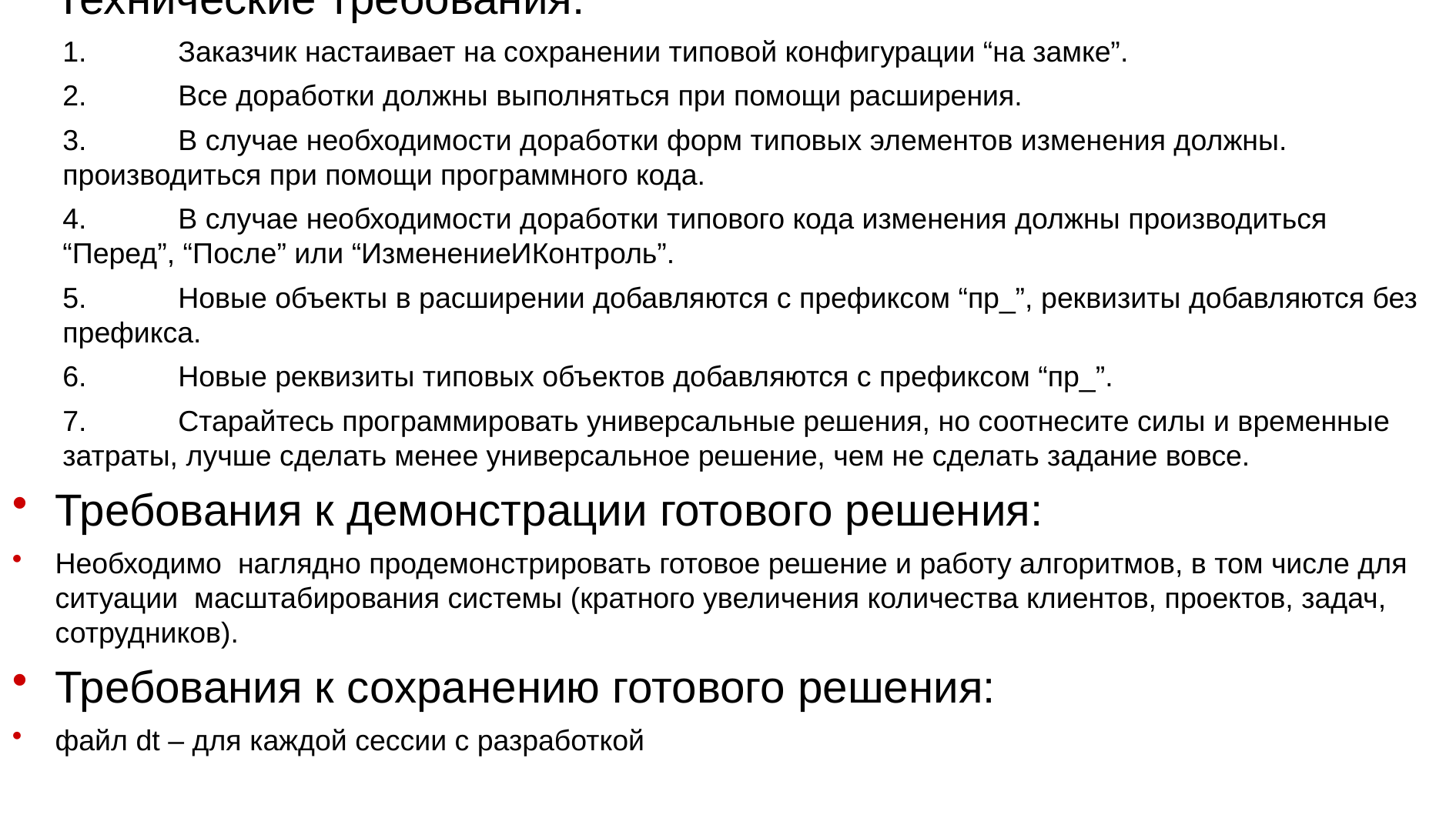

Технические требования:
1.	Заказчик настаивает на сохранении типовой конфигурации “на замке”.
2.	Все доработки должны выполняться при помощи расширения.
3.	В случае необходимости доработки форм типовых элементов изменения должны. производиться при помощи программного кода.
4.	В случае необходимости доработки типового кода изменения должны производиться “Перед”, “После” или “ИзменениеИКонтроль”.
5.	Новые объекты в расширении добавляются с префиксом “пр_”, реквизиты добавляются без префикса.
6.	Новые реквизиты типовых объектов добавляются с префиксом “пр_”.
7.	Старайтесь программировать универсальные решения, но соотнесите силы и временные затраты, лучше сделать менее универсальное решение, чем не сделать задание вовсе.
Требования к демонстрации готового решения:
Необходимо  наглядно продемонстрировать готовое решение и работу алгоритмов, в том числе для ситуации  масштабирования системы (кратного увеличения количества клиентов, проектов, задач, сотрудников).
Требования к сохранению готового решения:
файл dt – для каждой сессии с разработкой